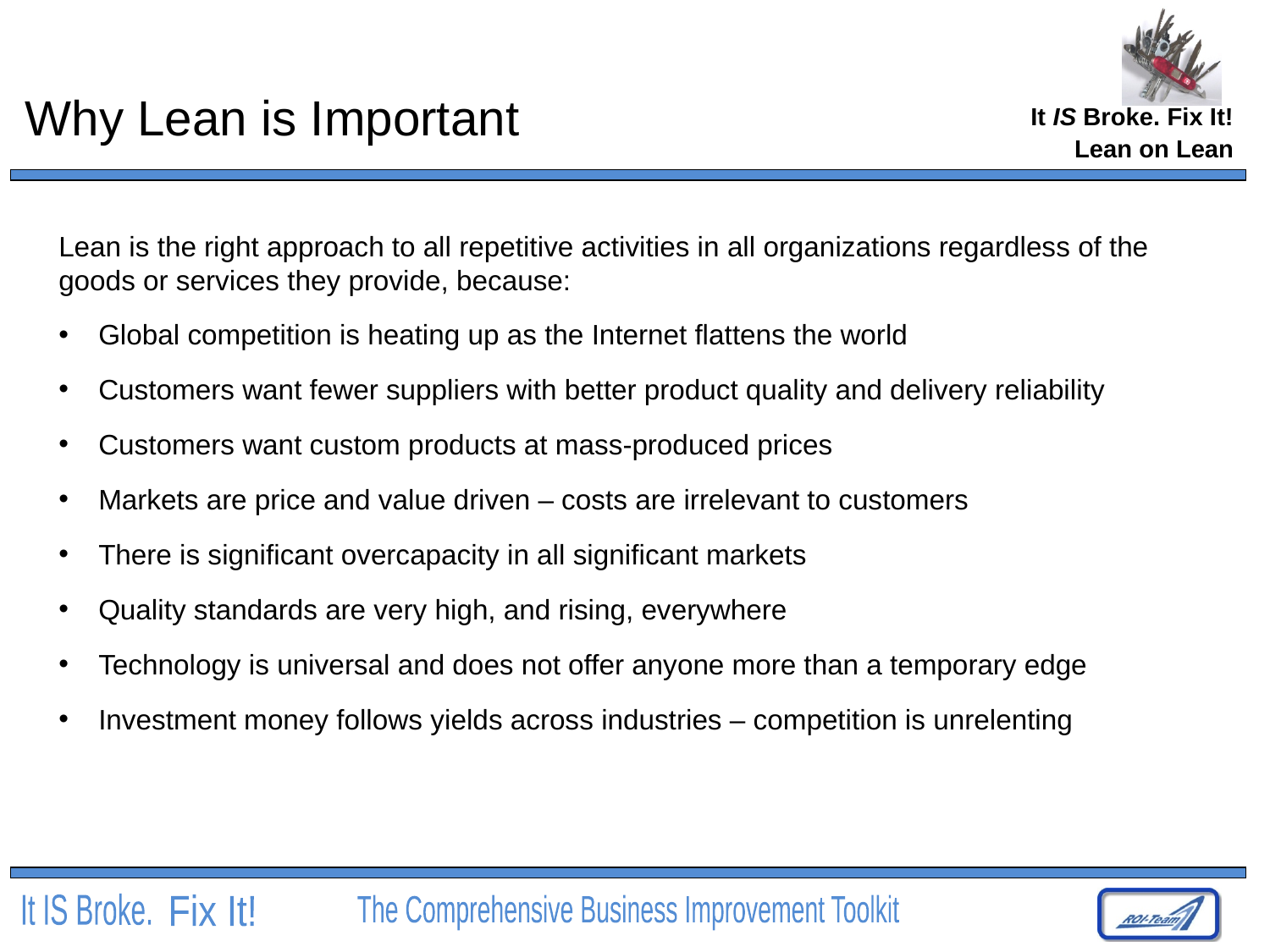

# Why Lean is Important
Lean on Lean
Lean is the right approach to all repetitive activities in all organizations regardless of the goods or services they provide, because:
Global competition is heating up as the Internet flattens the world
Customers want fewer suppliers with better product quality and delivery reliability
Customers want custom products at mass-produced prices
Markets are price and value driven – costs are irrelevant to customers
There is significant overcapacity in all significant markets
Quality standards are very high, and rising, everywhere
Technology is universal and does not offer anyone more than a temporary edge
Investment money follows yields across industries – competition is unrelenting